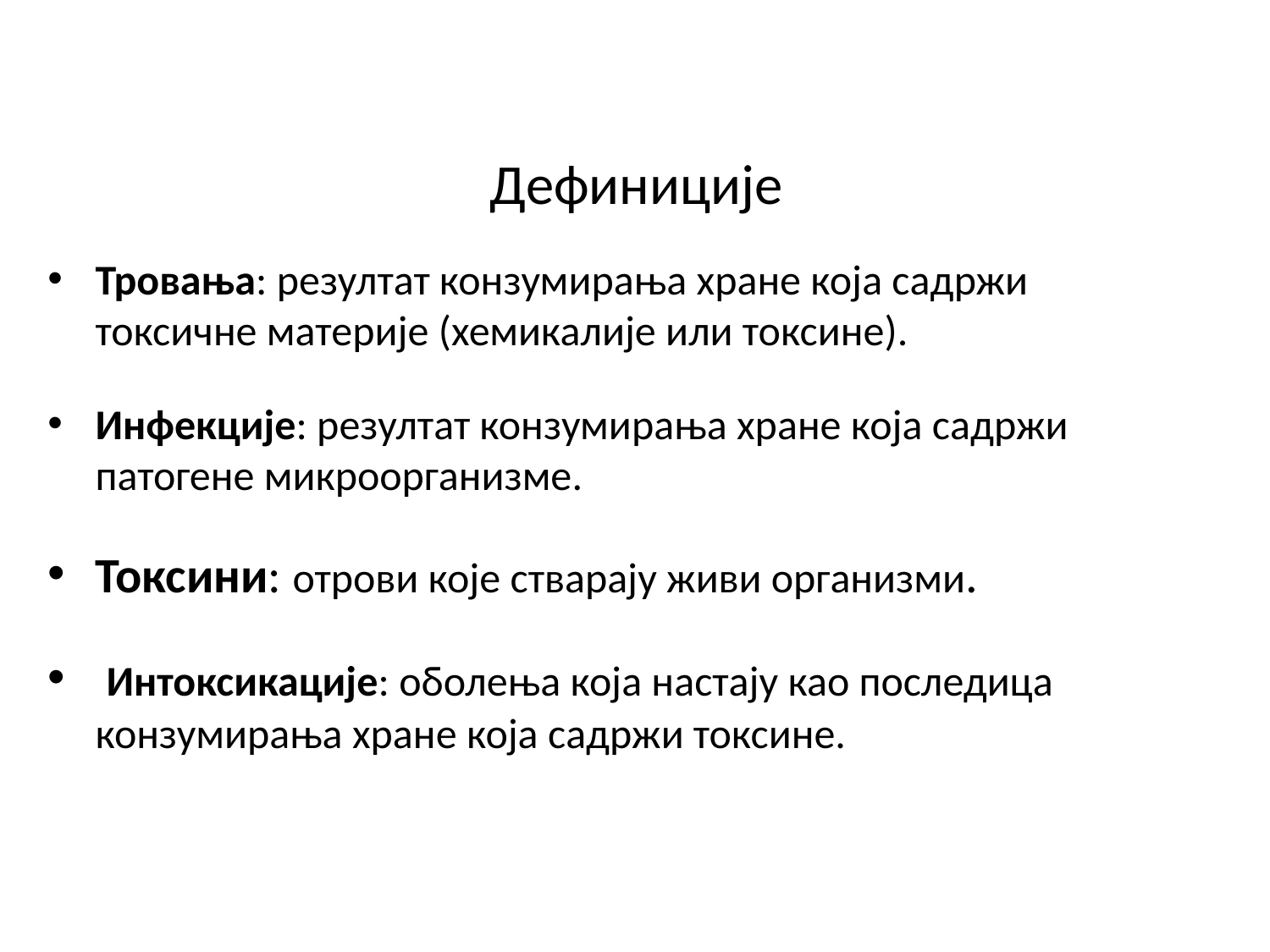

# Дефиниције
Тровања: резултат конзумирања хране која садржи токсичне материје (хемикалије или токсине).

Инфекције: резултат конзумирања хране која садржи патогене микроорганизме.

Токсини: отрови које стварају живи организми.

 Интоксикације: оболења која настају као последица конзумирања хране која садржи токсине.